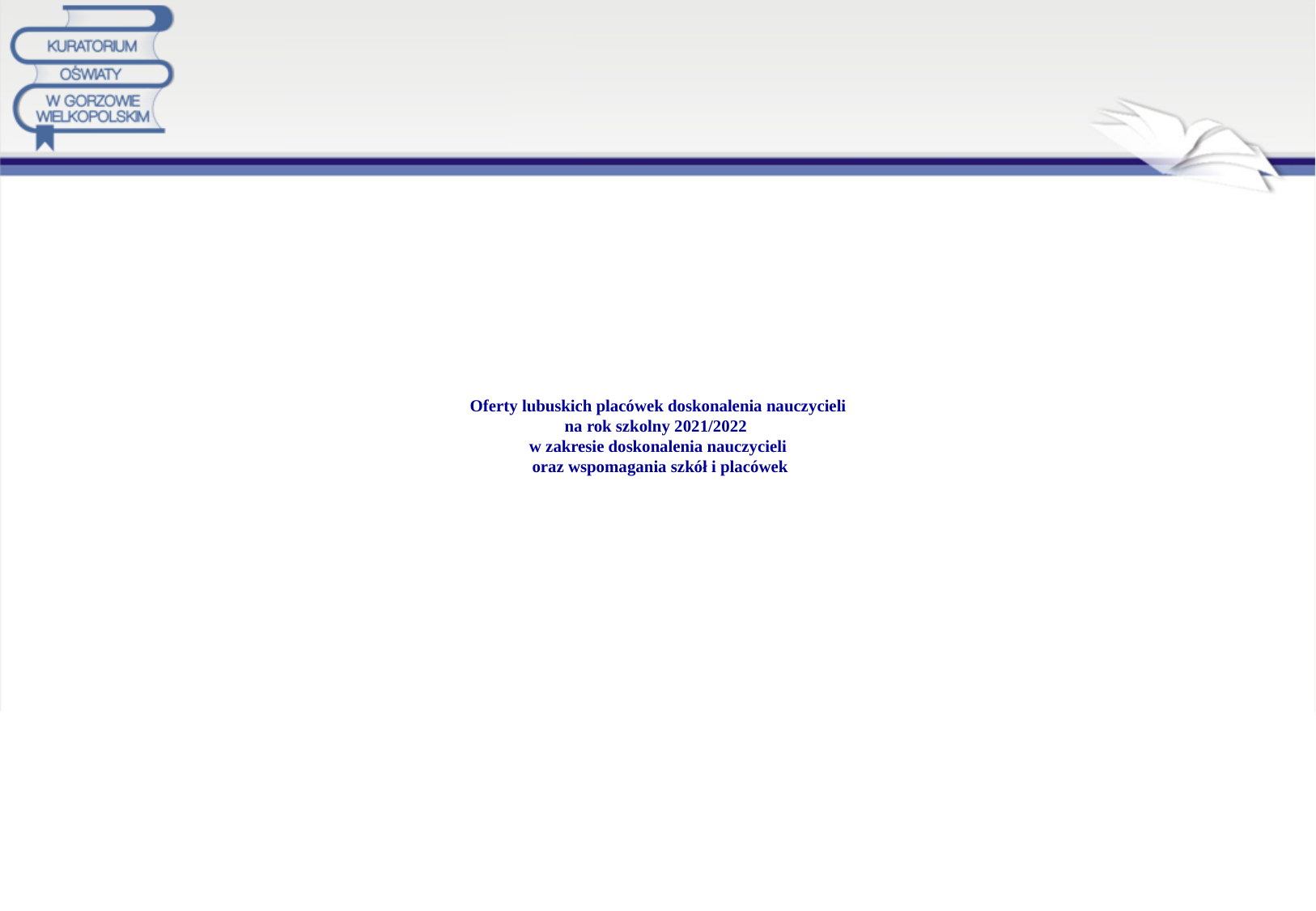

# Oferty lubuskich placówek doskonalenia nauczycieli na rok szkolny 2021/2022 w zakresie doskonalenia nauczycieli oraz wspomagania szkół i placówek